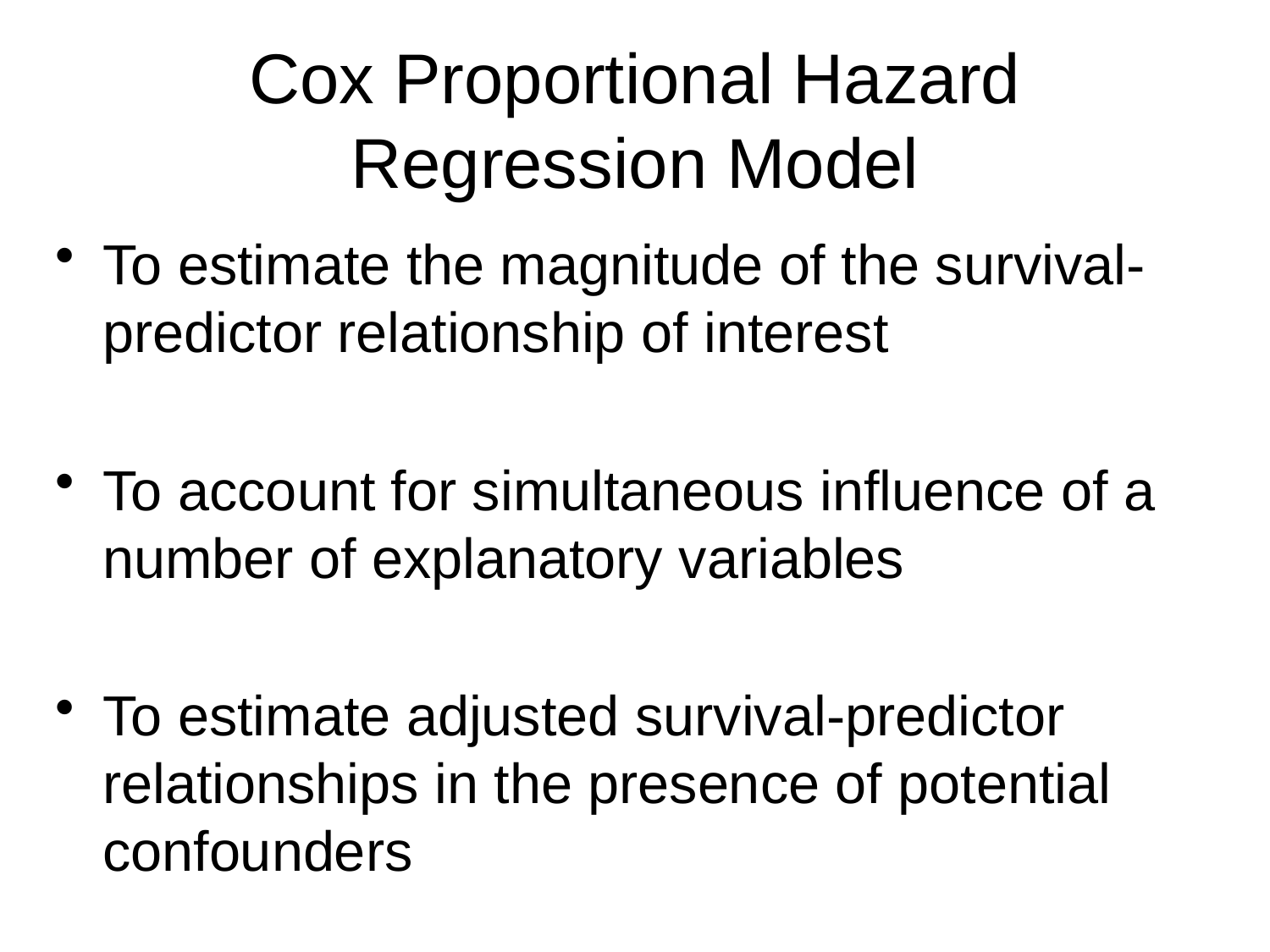

# Cox Proportional Hazard Regression Model
To estimate the magnitude of the survival-predictor relationship of interest

To account for simultaneous influence of a number of explanatory variables

To estimate adjusted survival-predictor relationships in the presence of potential confounders